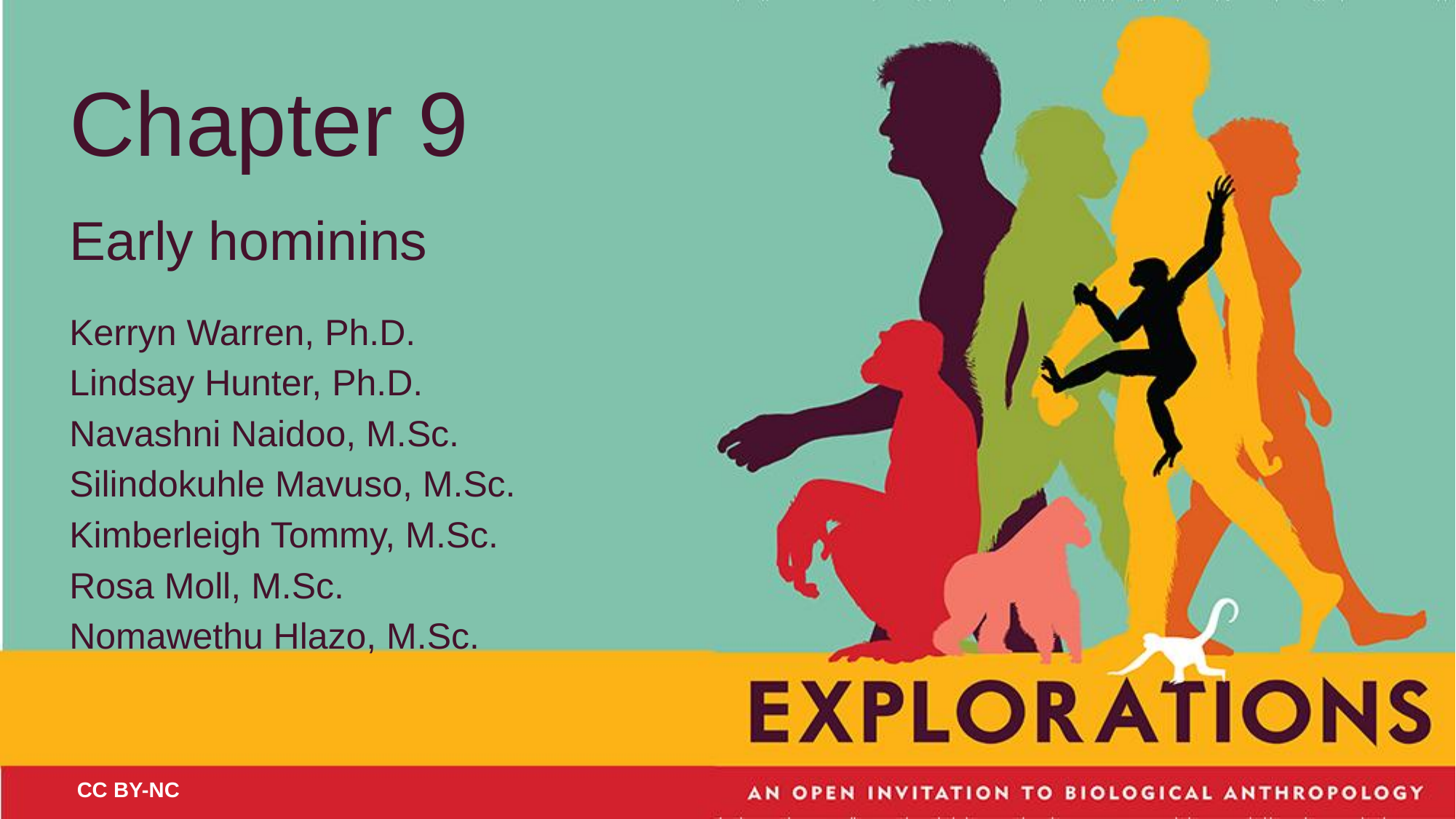

Chapter 9
Early hominins
Kerryn Warren, Ph.D.
Lindsay Hunter, Ph.D.
Navashni Naidoo, M.Sc.
Silindokuhle Mavuso, M.Sc.
Kimberleigh Tommy, M.Sc.
Rosa Moll, M.Sc.
Nomawethu Hlazo, M.Sc.

CC BY-NC